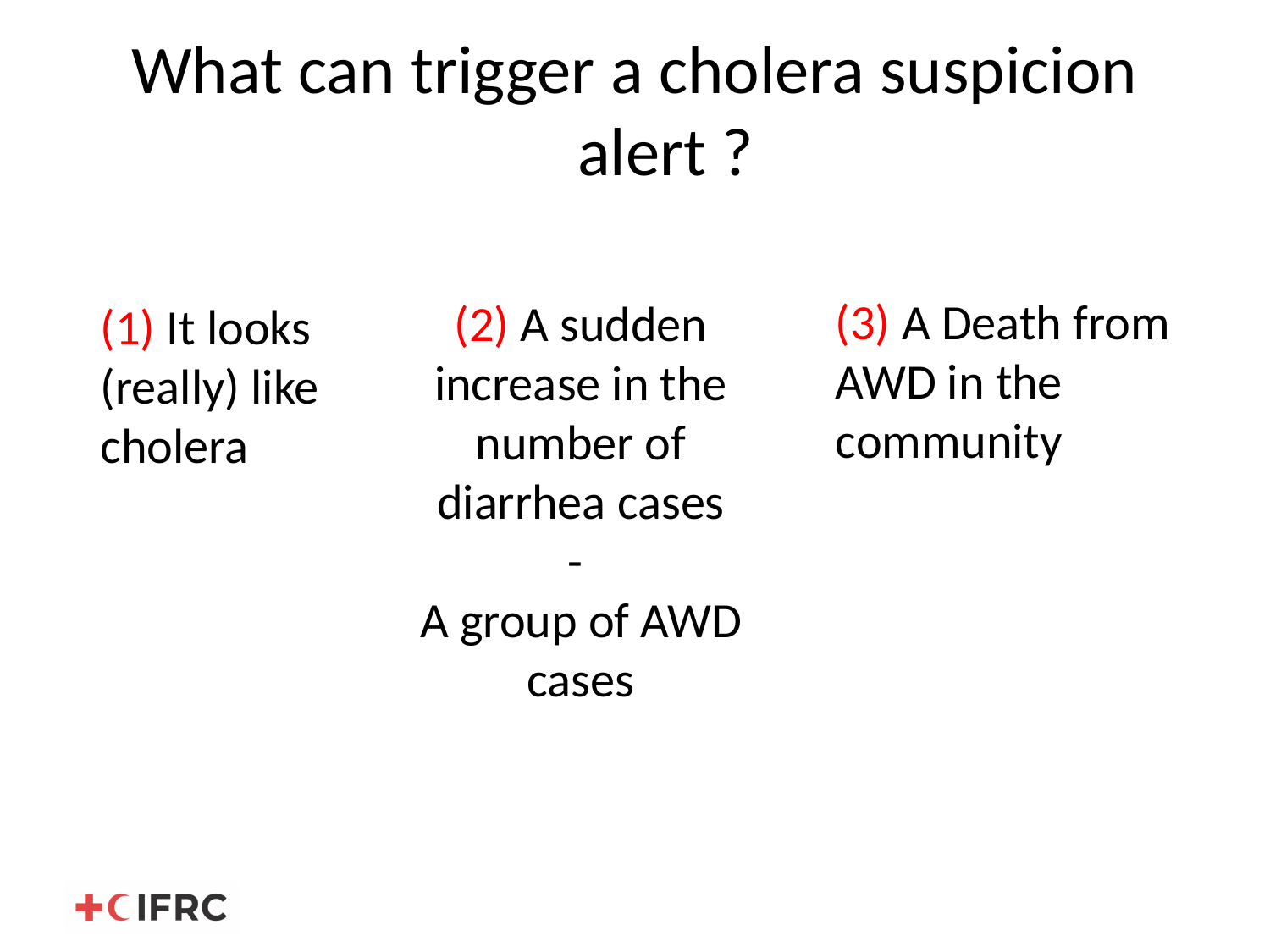

# What can trigger a cholera suspicion alert ?
(3) A Death from AWD in the community
(2) A sudden increase in the number of diarrhea cases
-
A group of AWD cases
(1) It looks (really) like cholera